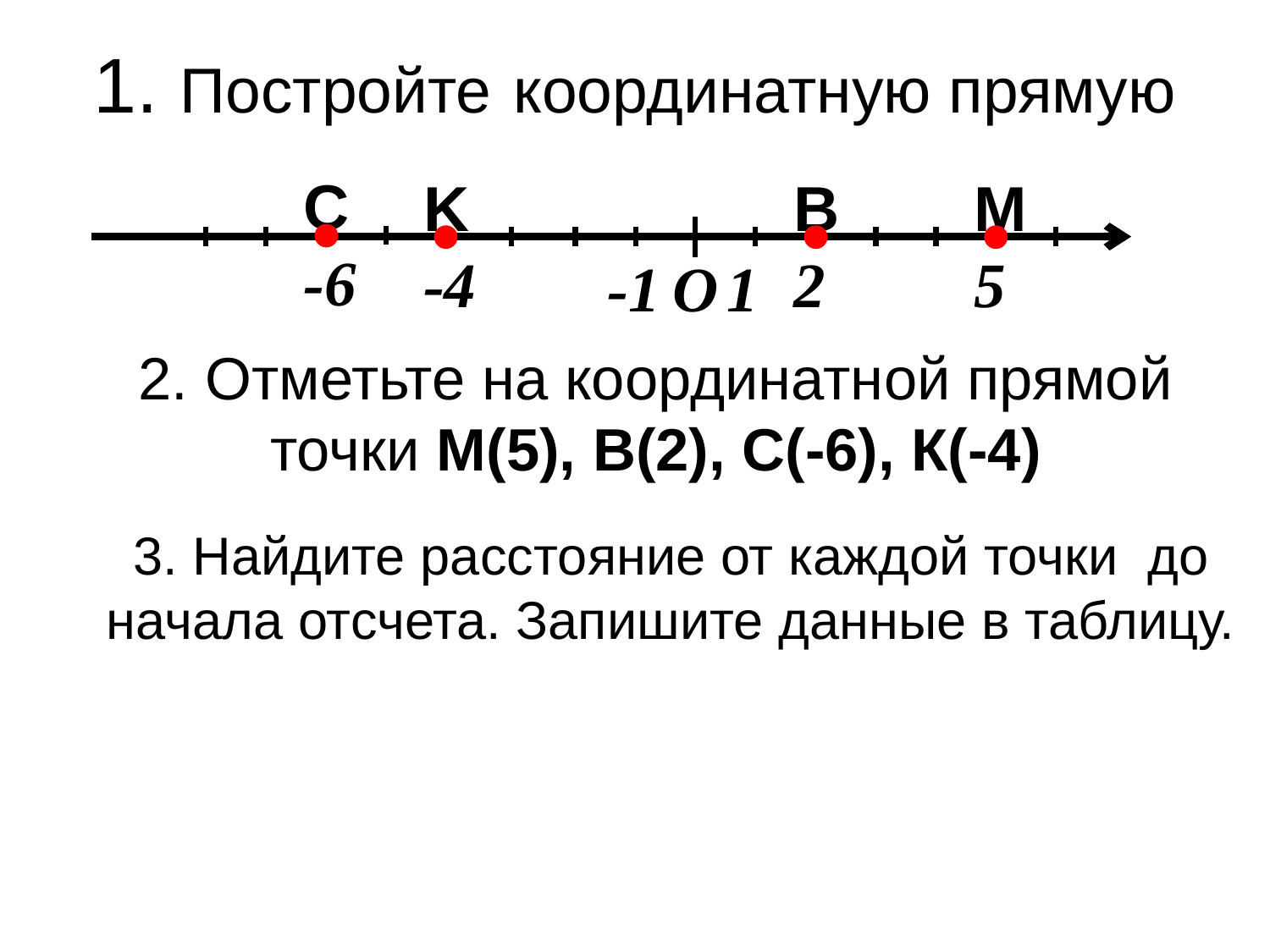

# 1. Постройте координатную прямую
C
-6

K
-4

B
2

M
5

О
-1
1
2. Отметьте на координатной прямой точки М(5), В(2), С(-6), К(-4)
3. Найдите расстояние от каждой точки  до начала отсчета. Запишите данные в таблицу.